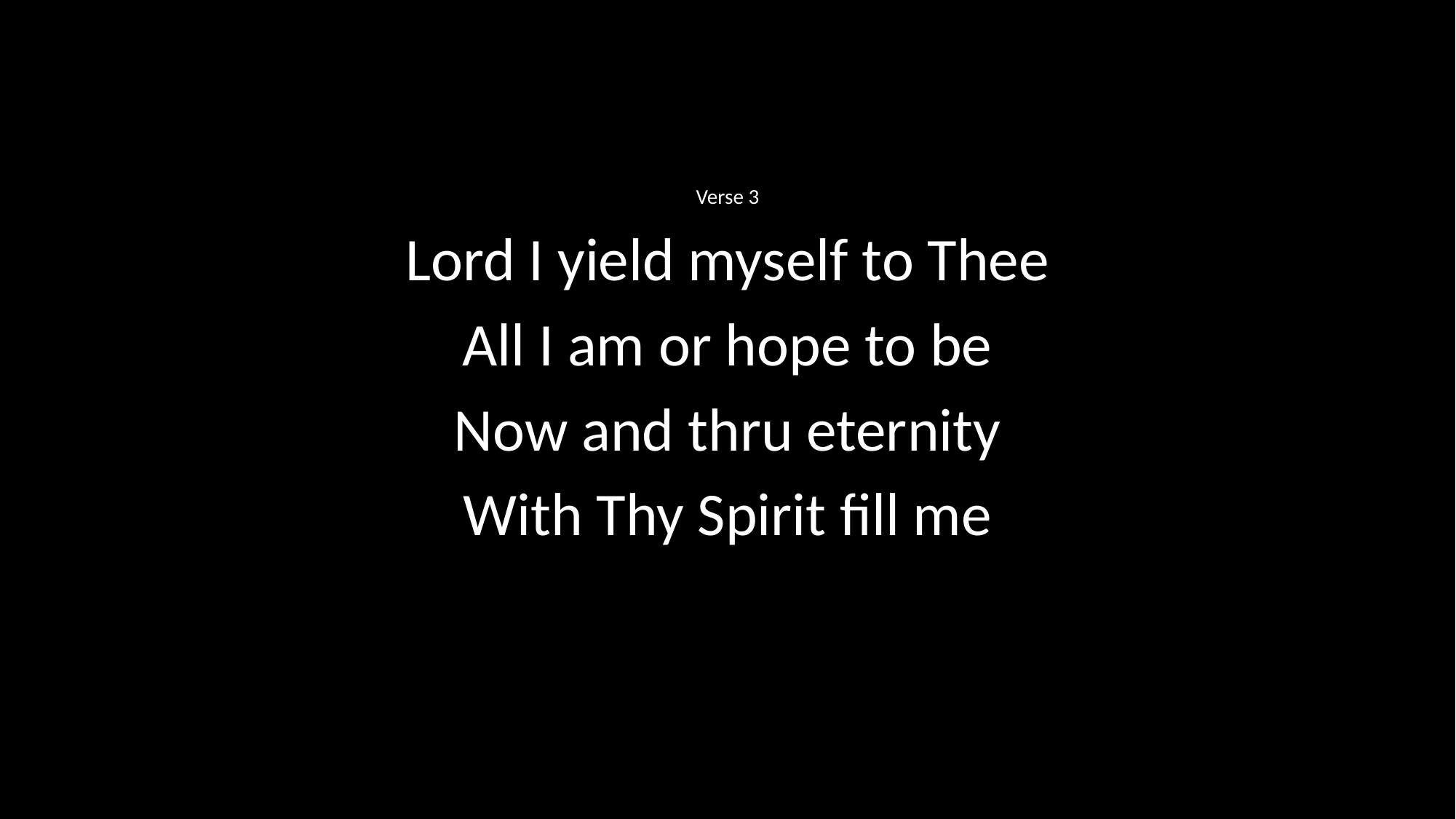

Verse 3
Lord I yield myself to Thee
All I am or hope to be
Now and thru eternity
With Thy Spirit fill me